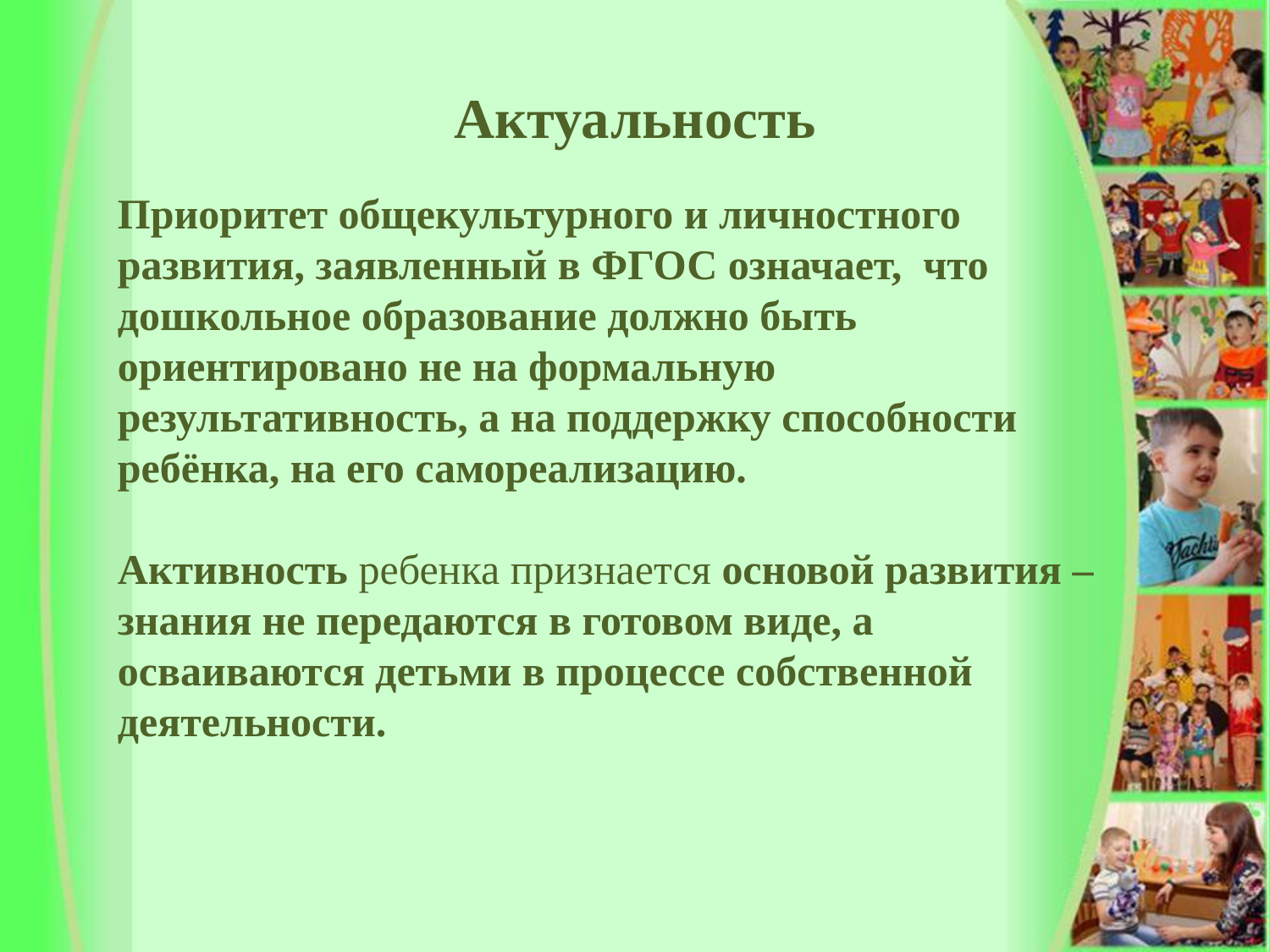

Актуальность
# Приоритет общекультурного и личностного развития, заявленный в ФГОС означает,  что дошкольное образование должно быть ориентировано не на формальную результативность, а на поддержку способности ребёнка, на его самореализацию. Активность ребенка признается основой развития – знания не передаются в готовом виде, а осваиваются детьми в процессе собственной деятельности.